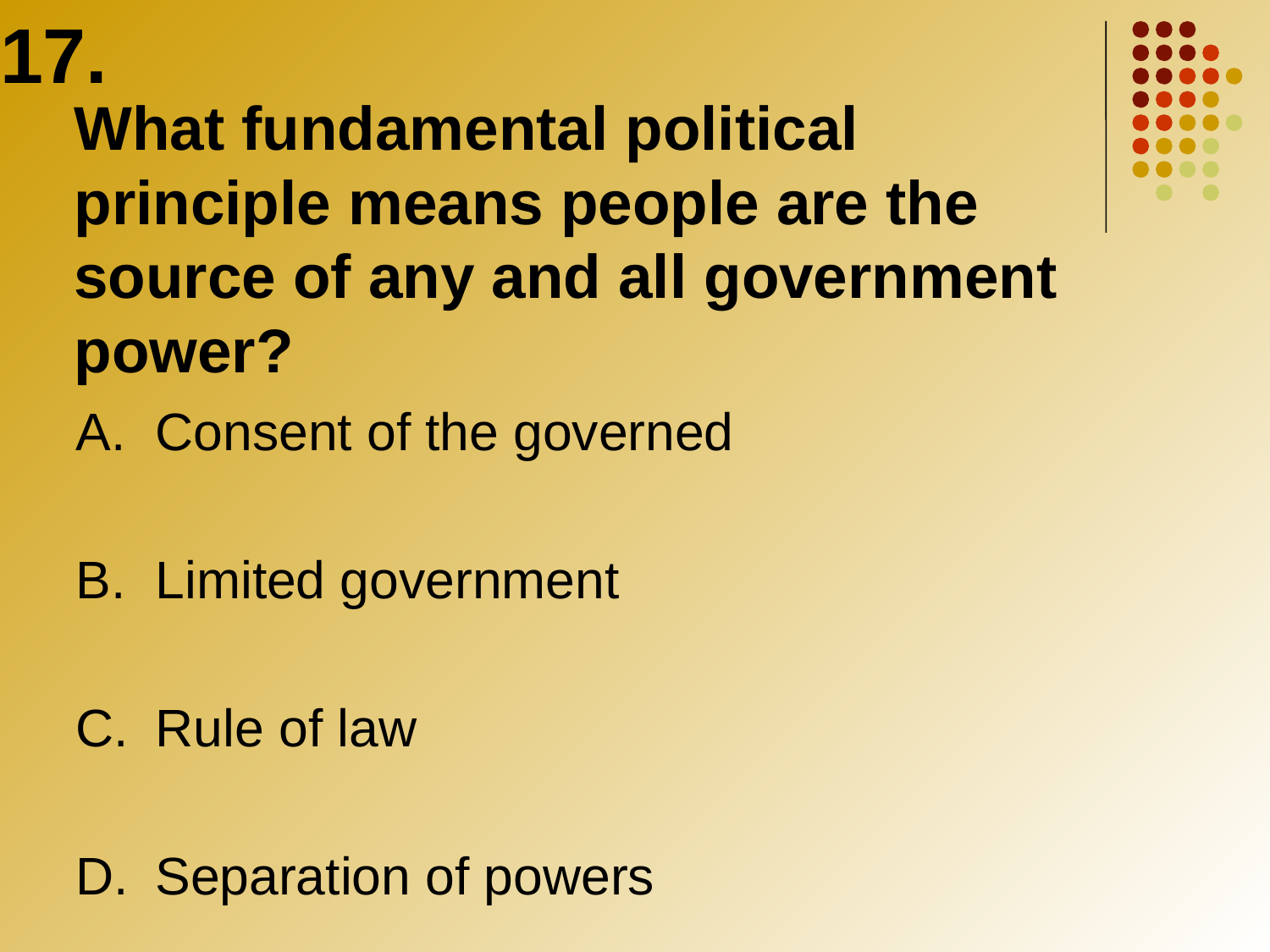

17.
What fundamental political principle means people are the source of any and all government power?
A.	Consent of the governed

B.	Limited government

C.	Rule of law

D.	Separation of powers